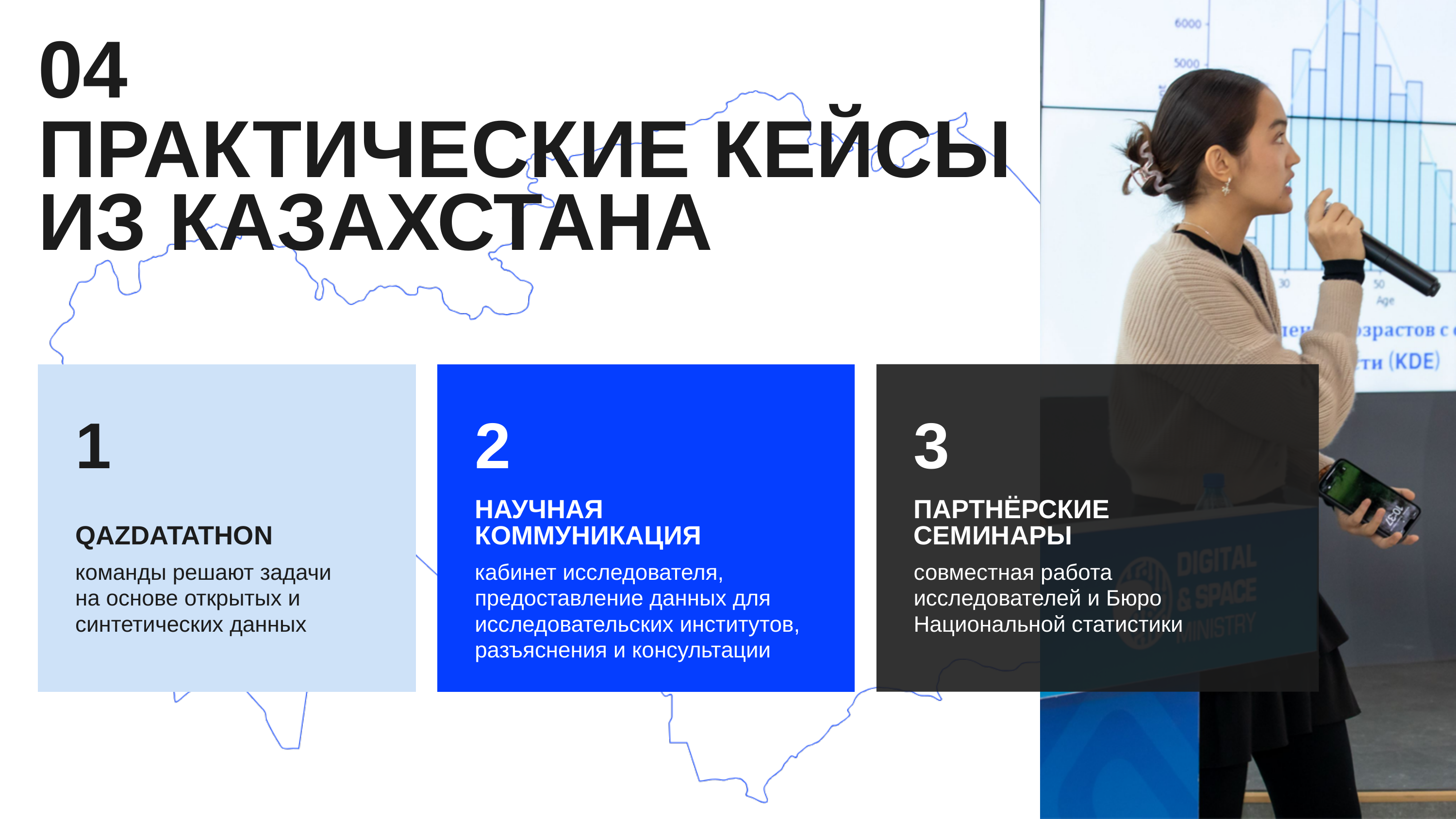

04

ПРАКТИЧЕСКИЕ КЕЙСЫ ИЗ КАЗАХСТАНА

1
2
3
НАУЧНАЯ КОММУНИКАЦИЯ
ПАРТНЁРСКИЕ СЕМИНАРЫ
QAZDATATHON
команды решают задачи на основе открытых и синтетических данных
кабинет исследователя, предоставление данных для исследовательских институтов, разъяснения и консультации
совместная работа исследователей и Бюро Национальной статистики